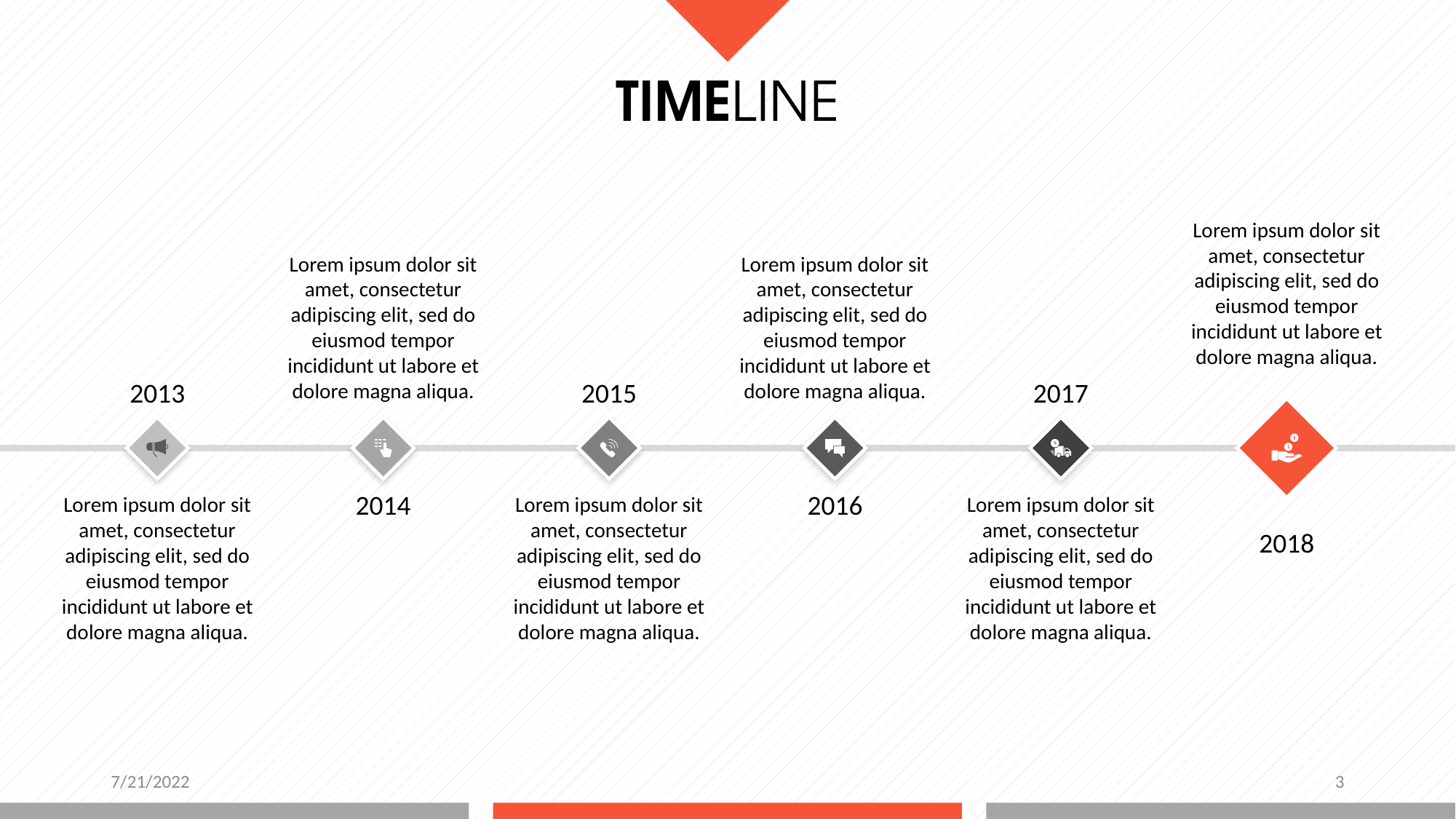

TIMELINE
Lorem ipsum dolor sit amet, consectetur adipiscing elit, sed do eiusmod tempor incididunt ut labore et dolore magna aliqua.
Lorem ipsum dolor sit amet, consectetur adipiscing elit, sed do eiusmod tempor incididunt ut labore et dolore magna aliqua.
Lorem ipsum dolor sit amet, consectetur adipiscing elit, sed do eiusmod tempor incididunt ut labore et dolore magna aliqua.
2013
2015
2017

2014
2016
Lorem ipsum dolor sit amet, consectetur adipiscing elit, sed do eiusmod tempor incididunt ut labore et dolore magna aliqua.
Lorem ipsum dolor sit amet, consectetur adipiscing elit, sed do eiusmod tempor incididunt ut labore et dolore magna aliqua.
Lorem ipsum dolor sit amet, consectetur adipiscing elit, sed do eiusmod tempor incididunt ut labore et dolore magna aliqua.
2018
7/21/2022
3